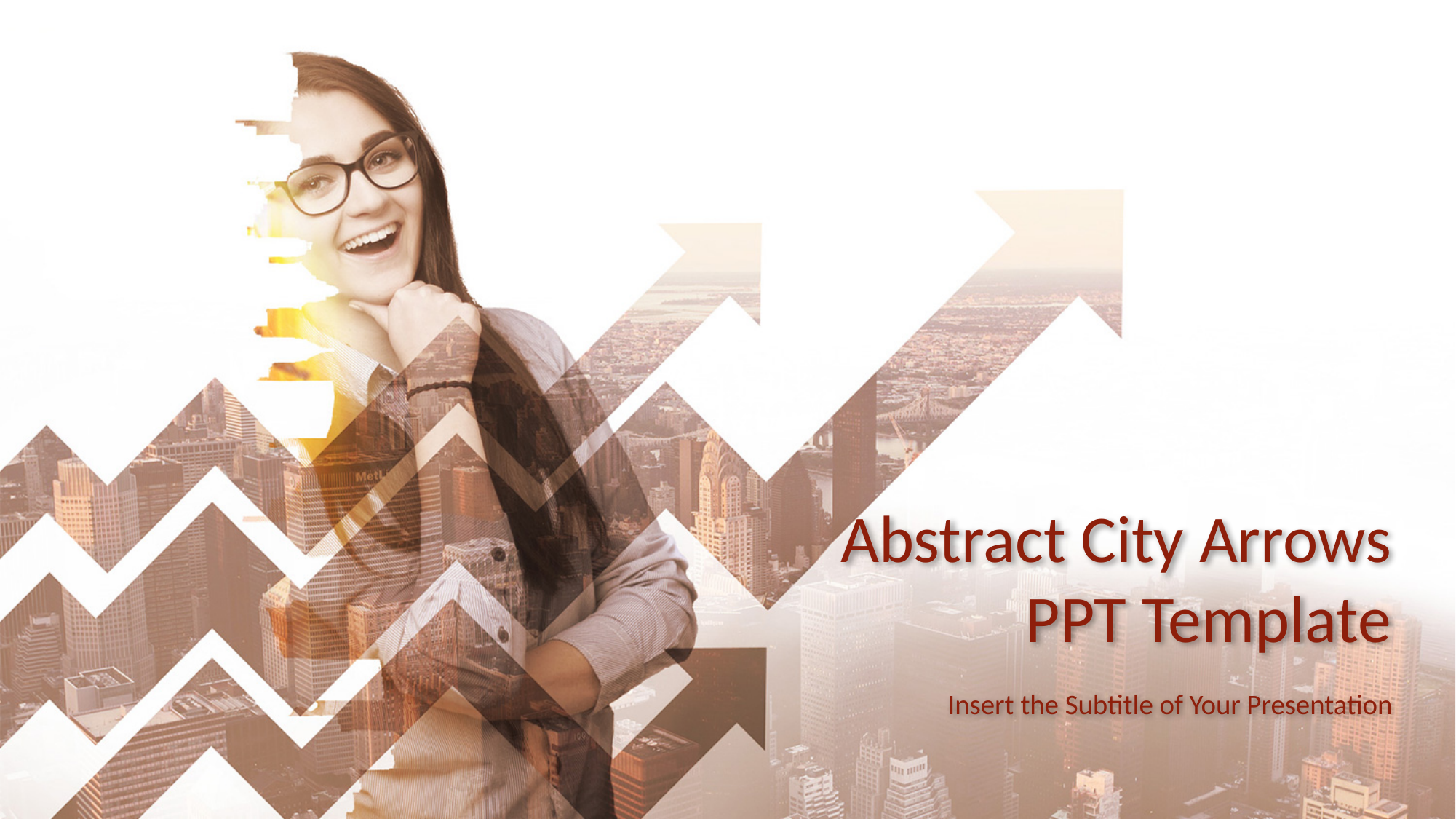

Abstract City Arrows PPT Template
Insert the Subtitle of Your Presentation